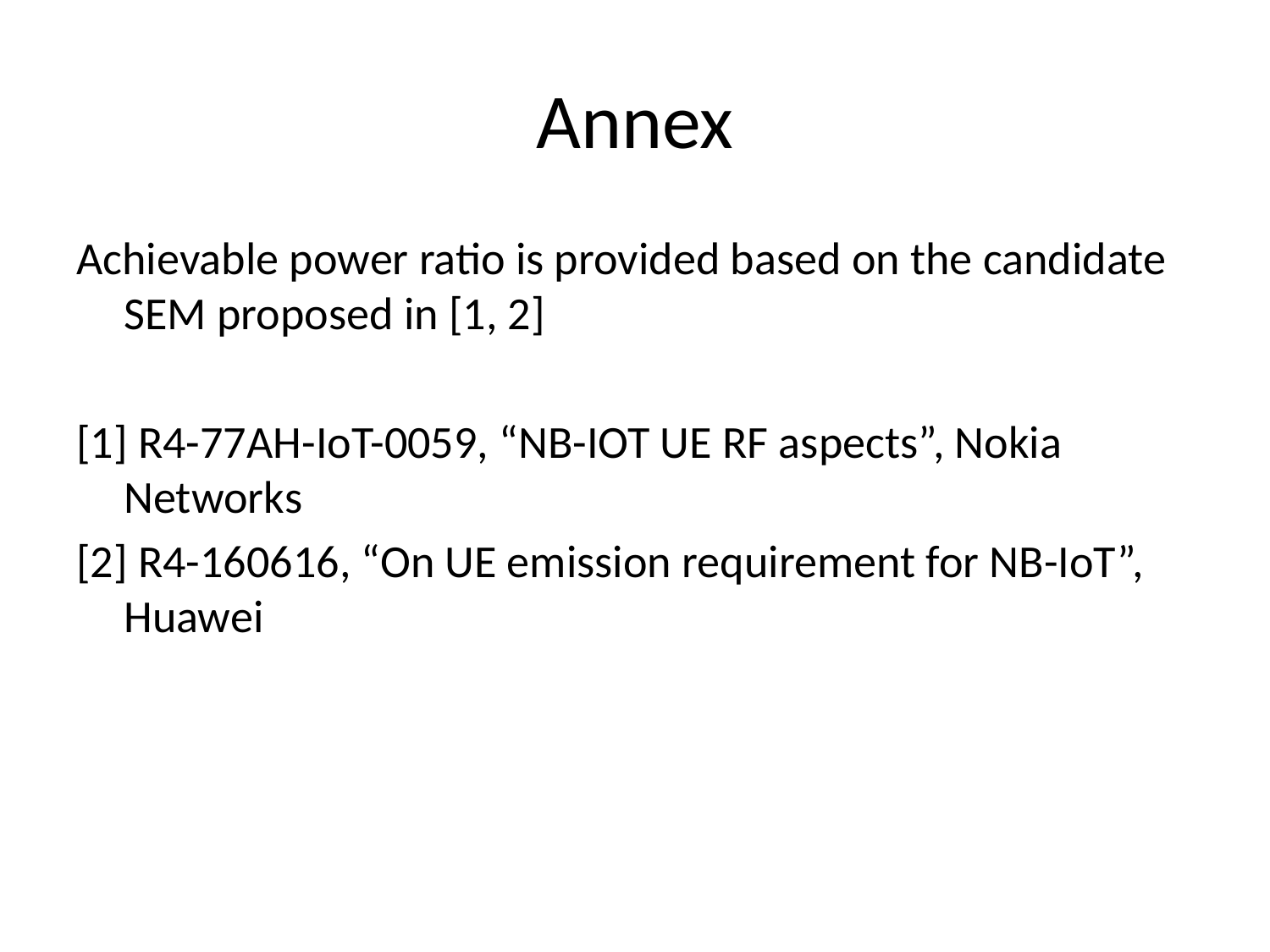

# Annex
Achievable power ratio is provided based on the candidate SEM proposed in [1, 2]

[1] R4-77AH-IoT-0059, “NB-IOT UE RF aspects”, Nokia Networks
[2] R4-160616, “On UE emission requirement for NB-IoT”, Huawei